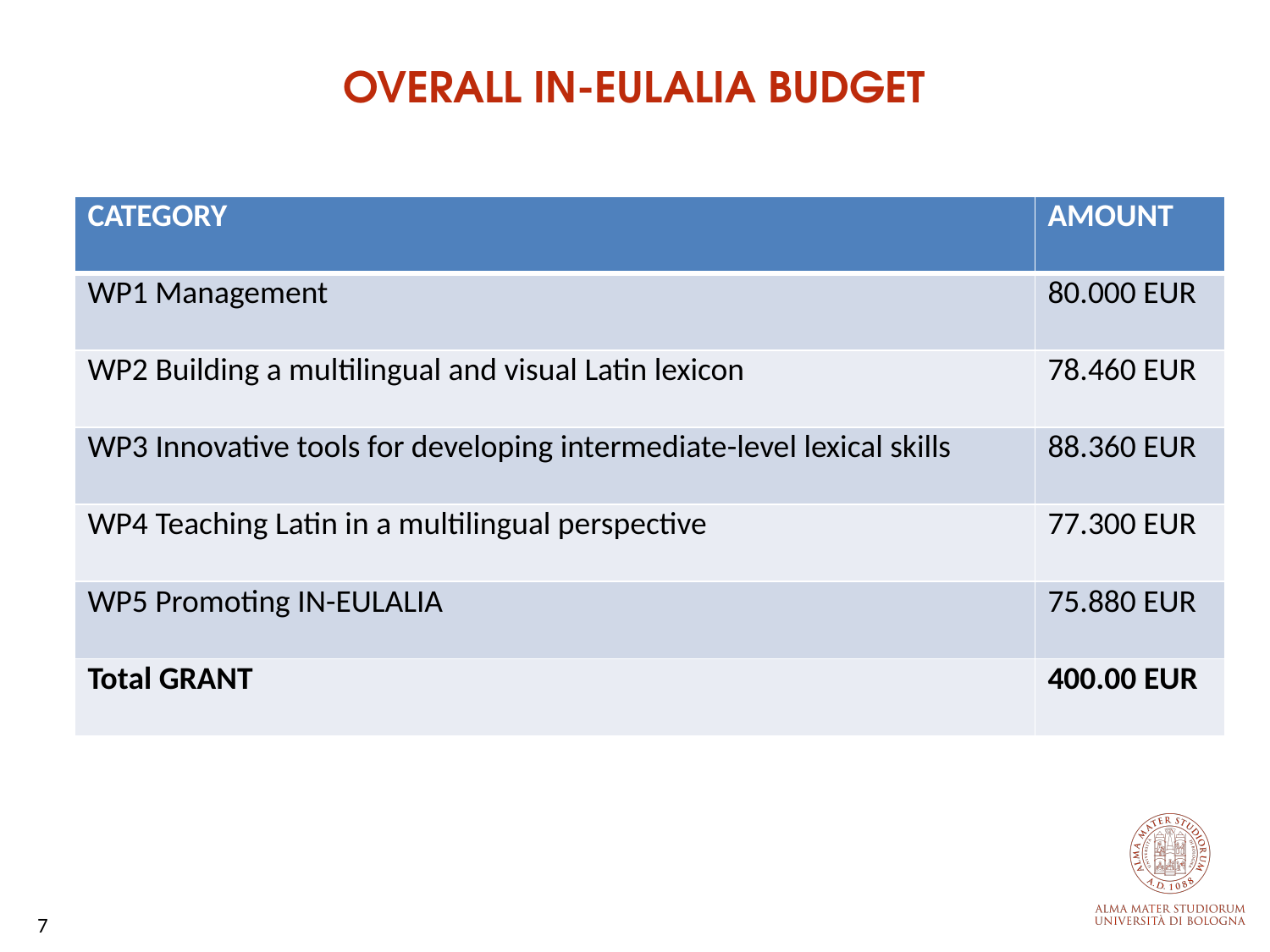

OVERALL IN-EULALIA BUDGET
| CATEGORY | AMOUNT |
| --- | --- |
| WP1 Management | 80.000 EUR |
| WP2 Building a multilingual and visual Latin lexicon | 78.460 EUR |
| WP3 Innovative tools for developing intermediate-level lexical skills | 88.360 EUR |
| WP4 Teaching Latin in a multilingual perspective | 77.300 EUR |
| WP5 Promoting IN-EULALIA | 75.880 EUR |
| Total GRANT | 400.00 EUR |